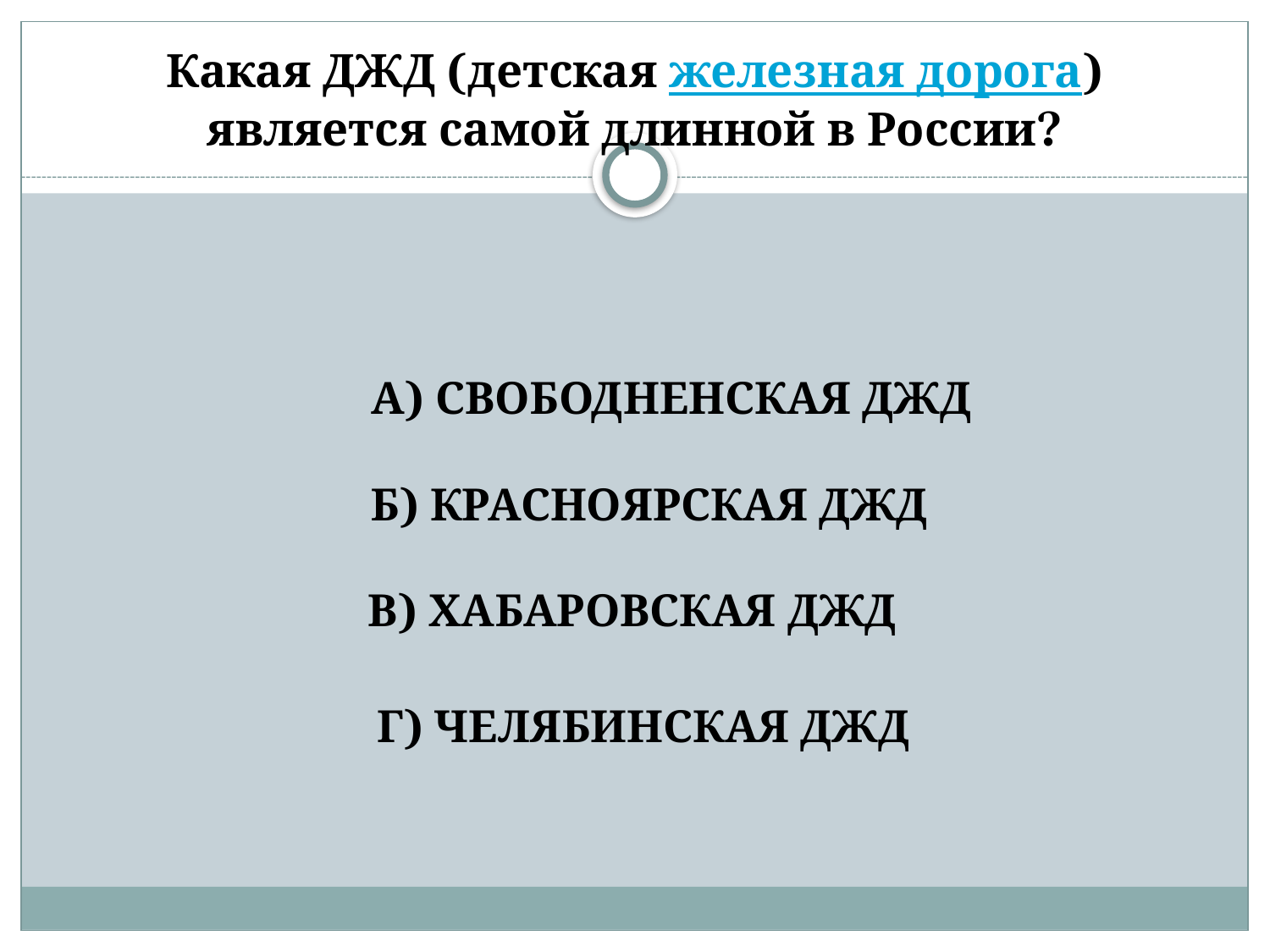

# Какая ДЖД (детская железная дорога) является самой длинной в России?

         А) СВОБОДНЕНСКАЯ ДЖД
   Б) КРАСНОЯРСКАЯ ДЖД
В) ХАБАРОВСКАЯ ДЖД
  Г) ЧЕЛЯБИНСКАЯ ДЖД